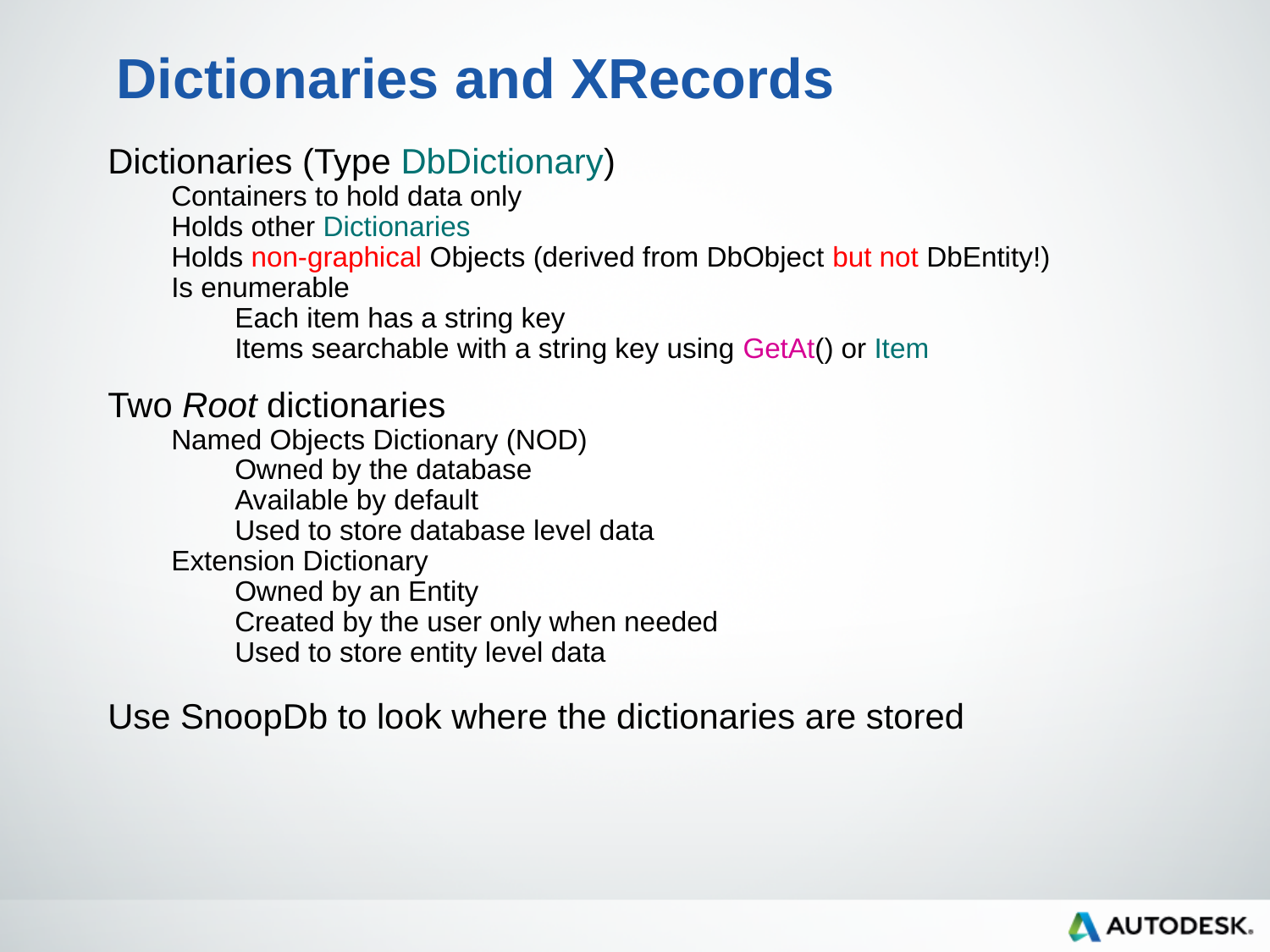

Dictionaries and XRecords
Dictionaries (Type DbDictionary)
Containers to hold data only
Holds other Dictionaries
Holds non-graphical Objects (derived from DbObject but not DbEntity!)
Is enumerable
Each item has a string key
Items searchable with a string key using GetAt() or Item

Two Root dictionaries
Named Objects Dictionary (NOD)
Owned by the database
Available by default
Used to store database level data
Extension Dictionary
Owned by an Entity
Created by the user only when needed
Used to store entity level data

Use SnoopDb to look where the dictionaries are stored